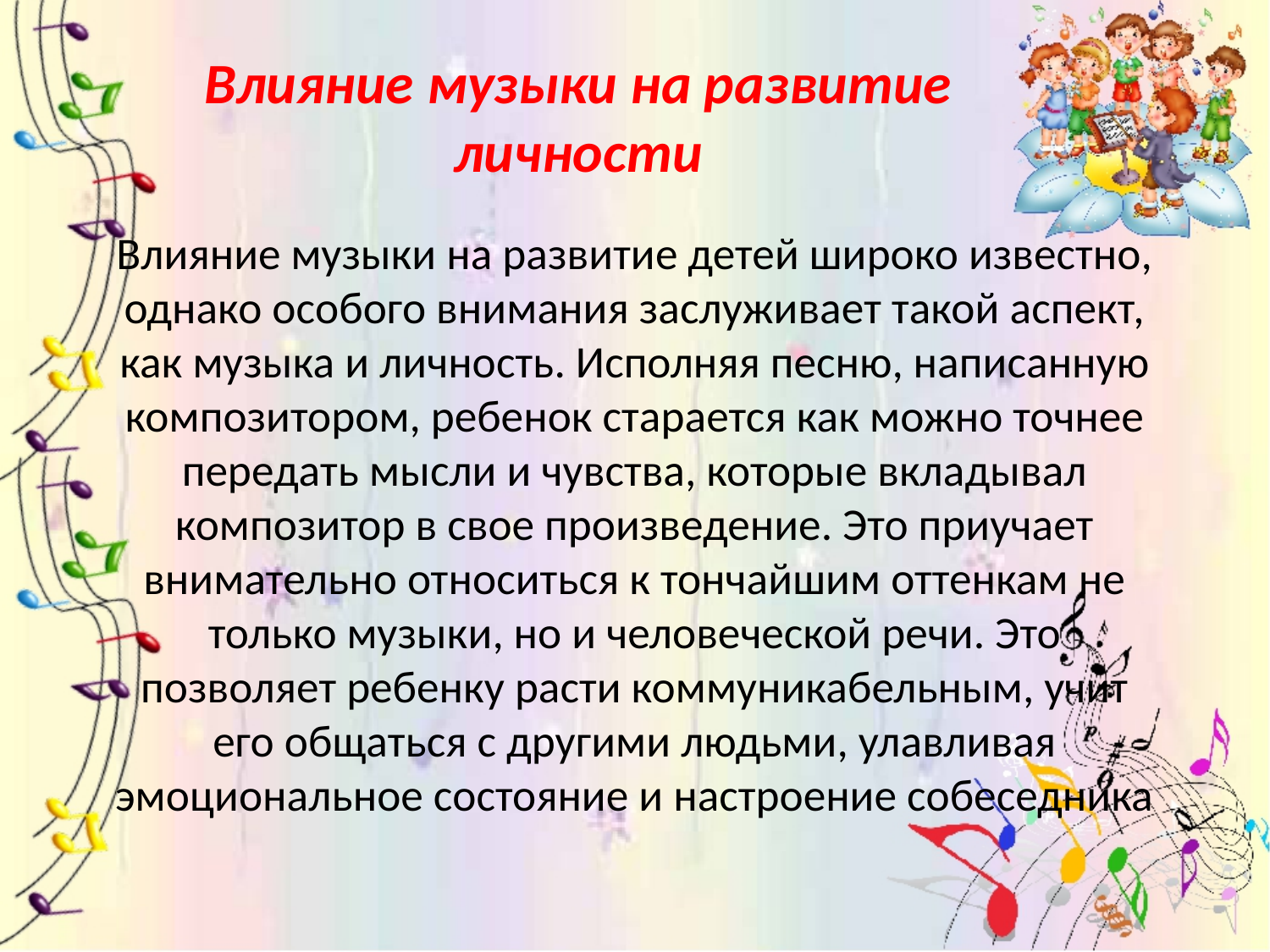

# Влияние музыки на развитие личности
Влияние музыки на развитие детей широко известно, однако особого внимания заслуживает такой аспект, как музыка и личность. Исполняя песню, написанную композитором, ребенок старается как можно точнее передать мысли и чувства, которые вкладывал композитор в свое произведение. Это приучает внимательно относиться к тончайшим оттенкам не только музыки, но и человеческой речи. Это позволяет ребенку расти коммуникабельным, учит его общаться с другими людьми, улавливая эмоциональное состояние и настроение собеседника